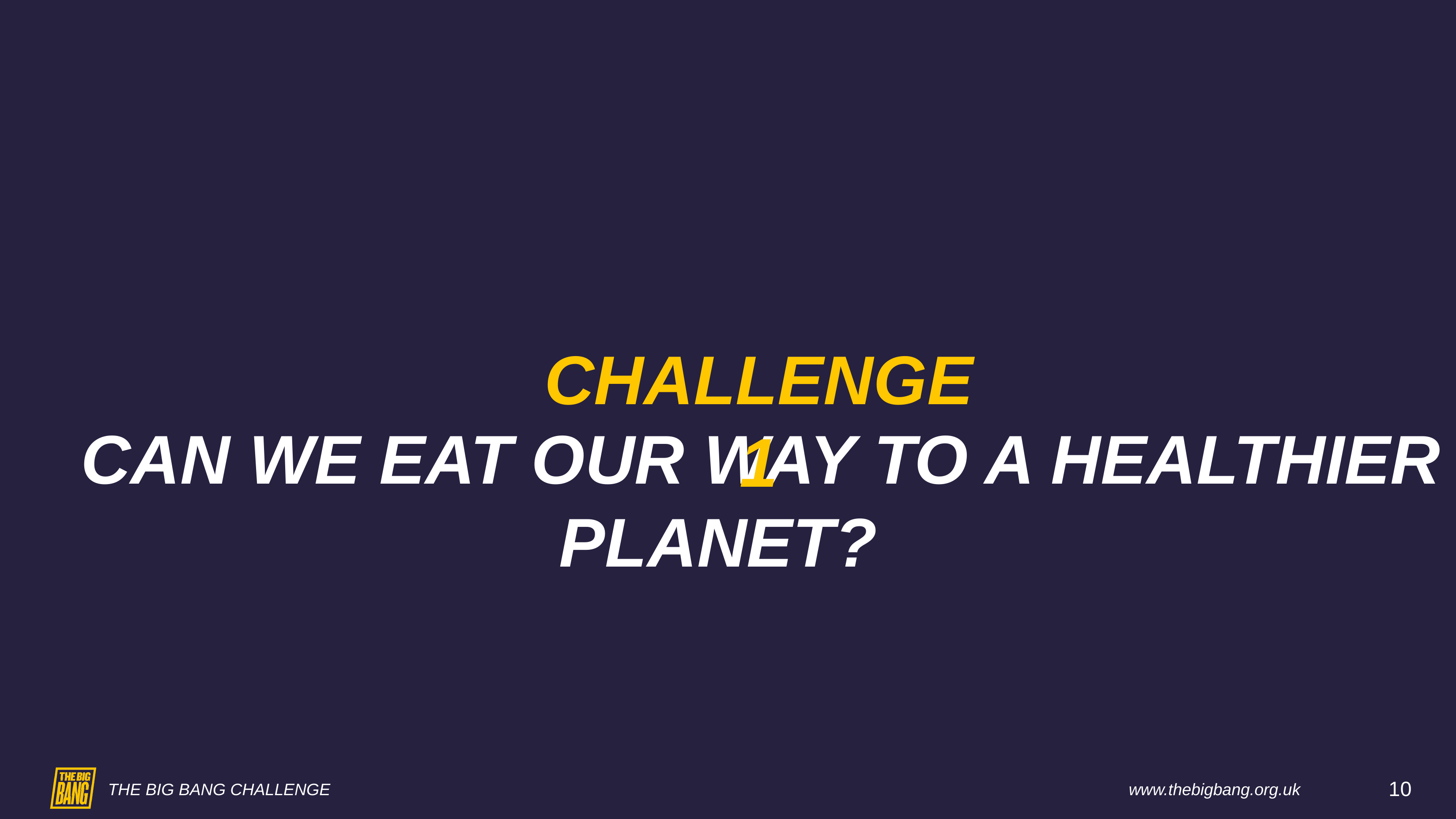

CHALLENGE 1
	CAN WE EAT OUR WAY TO A HEALTHIER PLANET?